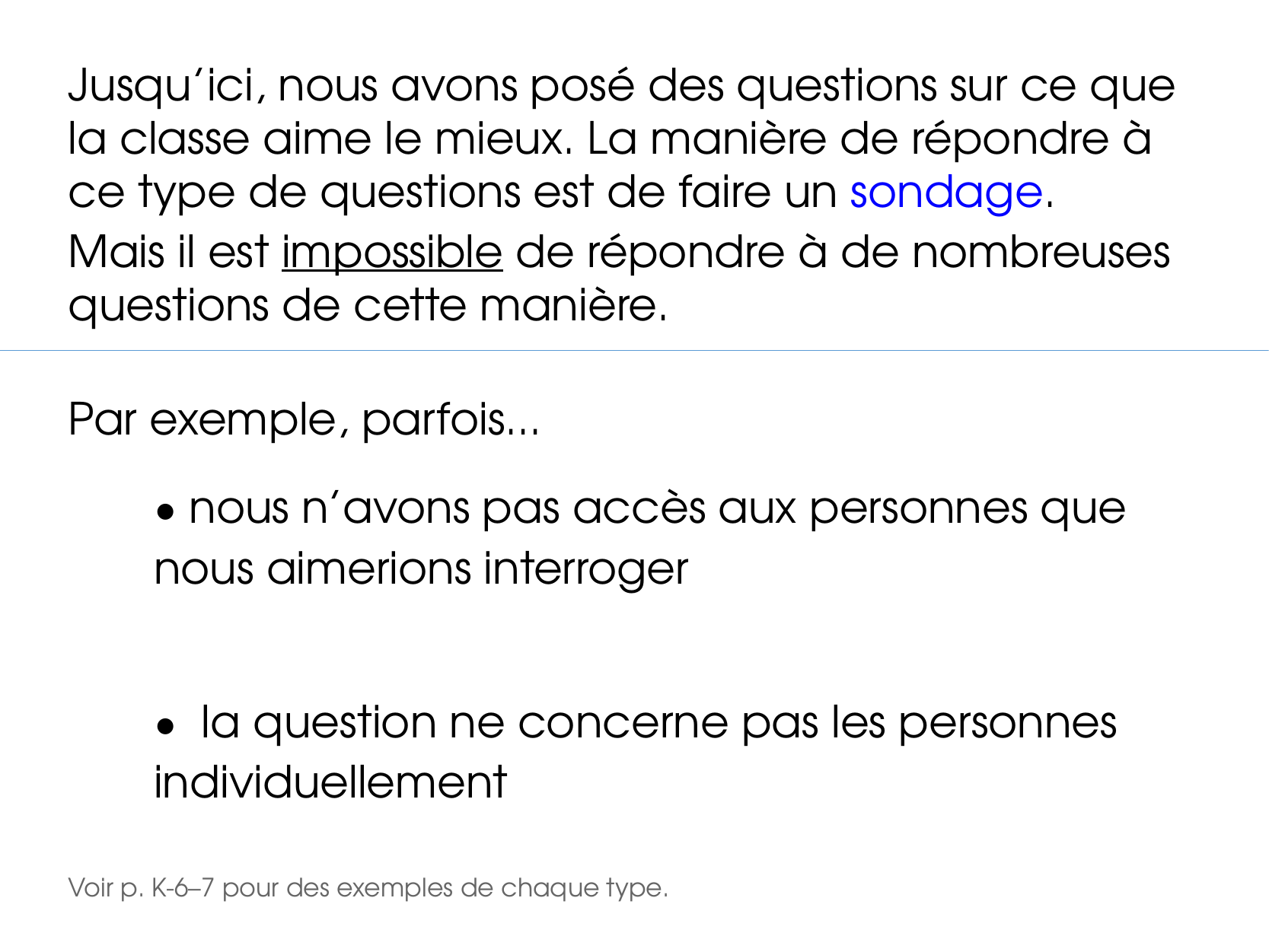

Jusqu’ici, nous avons posé des questions sur ce que la classe aime le mieux. La manière de répondre à ce type de questions est de faire un sondage.
Mais il est impossible de répondre à de nombreuses questions de cette manière.
Par exemple, parfois...
• nous n’avons pas accès aux personnes que nous aimerions interroger
•  la question ne concerne pas les personnes individuellement
Voir p. K-6–7 pour des exemples de chaque type.